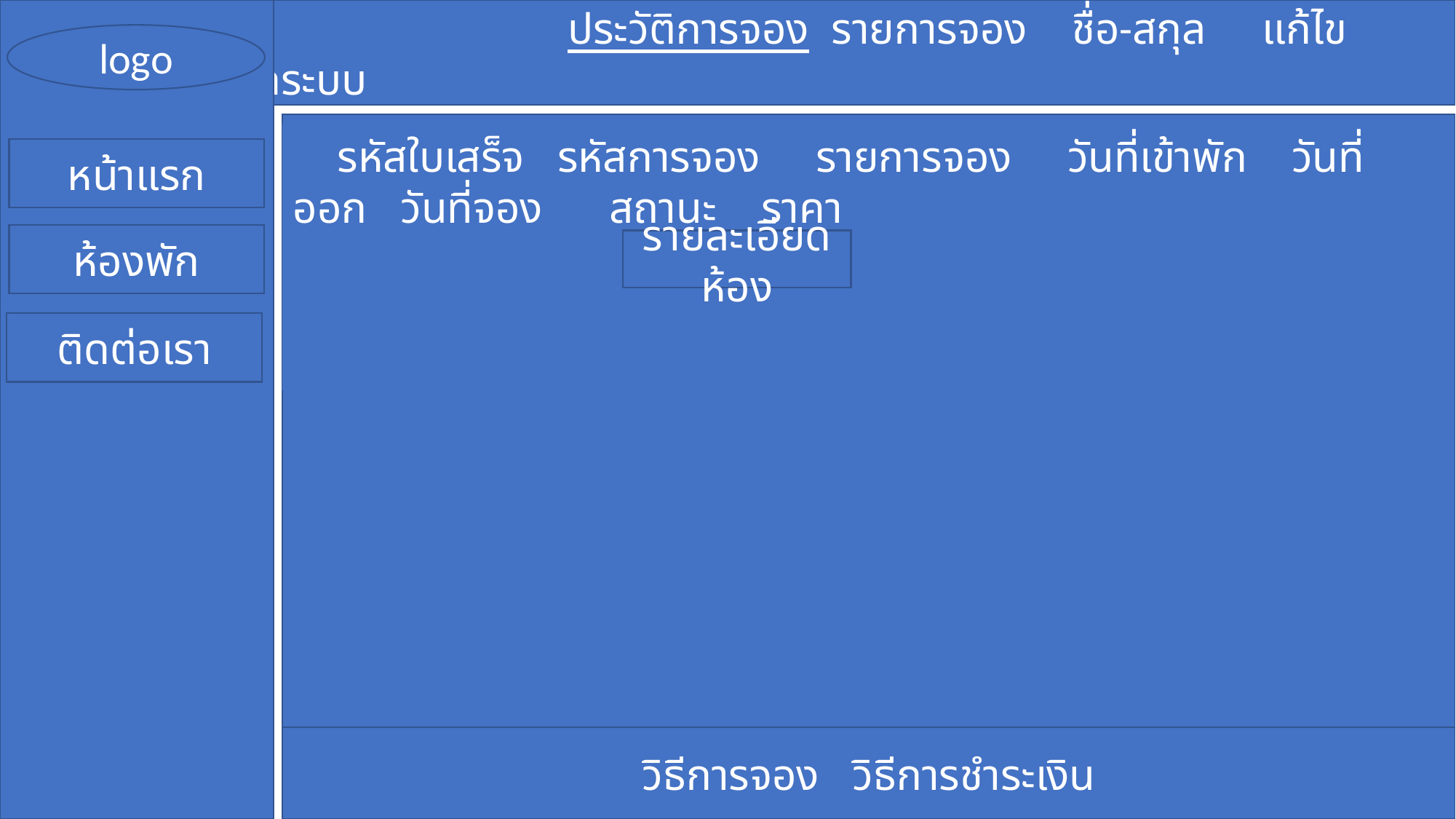

ก				 ประวัติการจอง  รายการจอง    ชื่อ-สกุล     แก้ไขข้อมูล   ออกจากระบบ

logo

    รหัสใบเสร็จ   รหัสการจอง     รายการจอง     วันที่เข้าพัก    วันที่ออก   วันที่จอง      สถานะ    ราคา

หน้าแรก
ห้องพัก
รายละเอียดห้อง
ติดต่อเรา

วิธีการจอง   วิธีการชำระเงิน